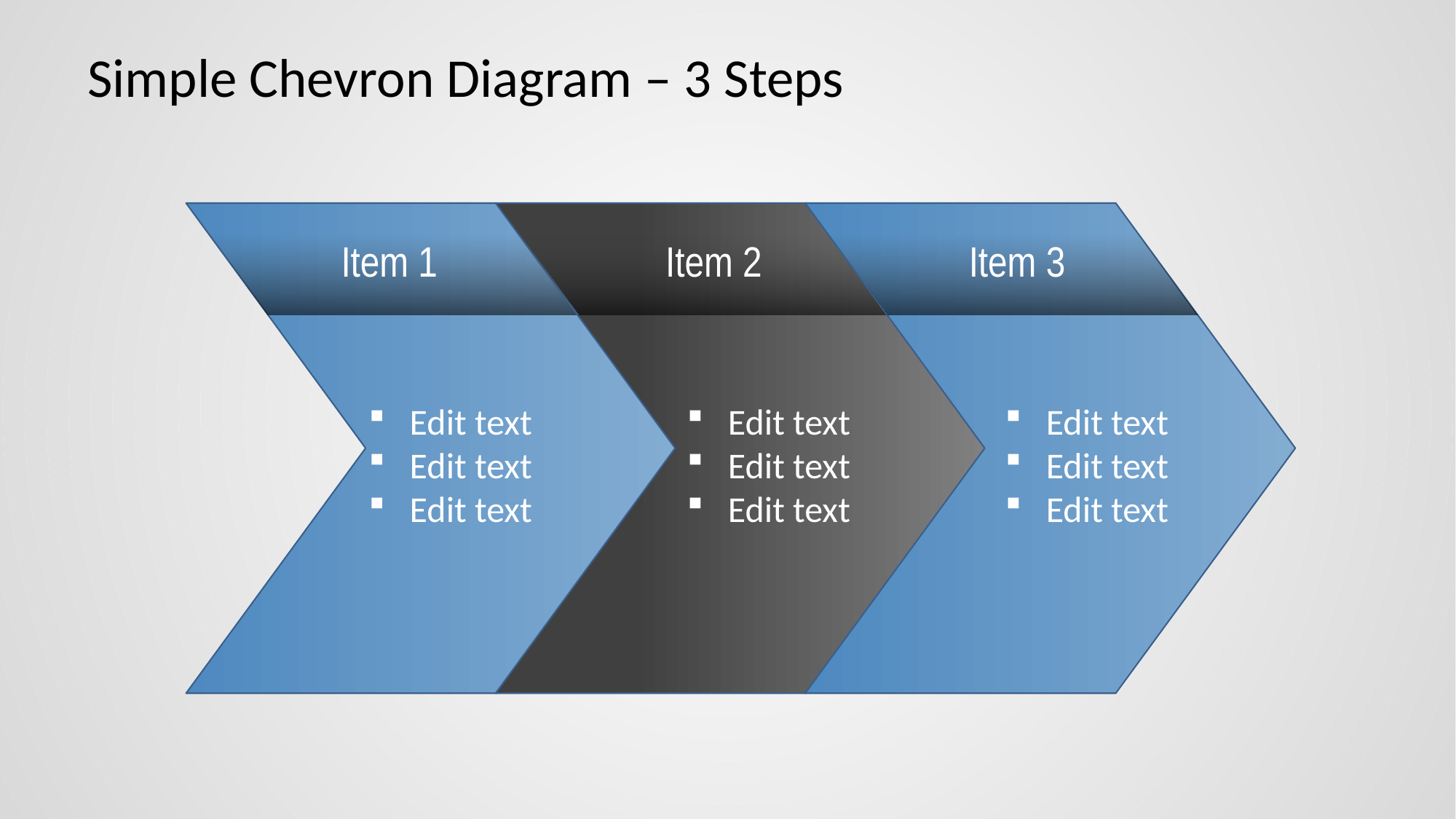

# Simple Chevron Diagram – 3 Steps

Item 1
Item 2
Item 3
Edit text
Edit text
Edit text

Edit text
Edit text
Edit text

Edit text
Edit text
Edit text